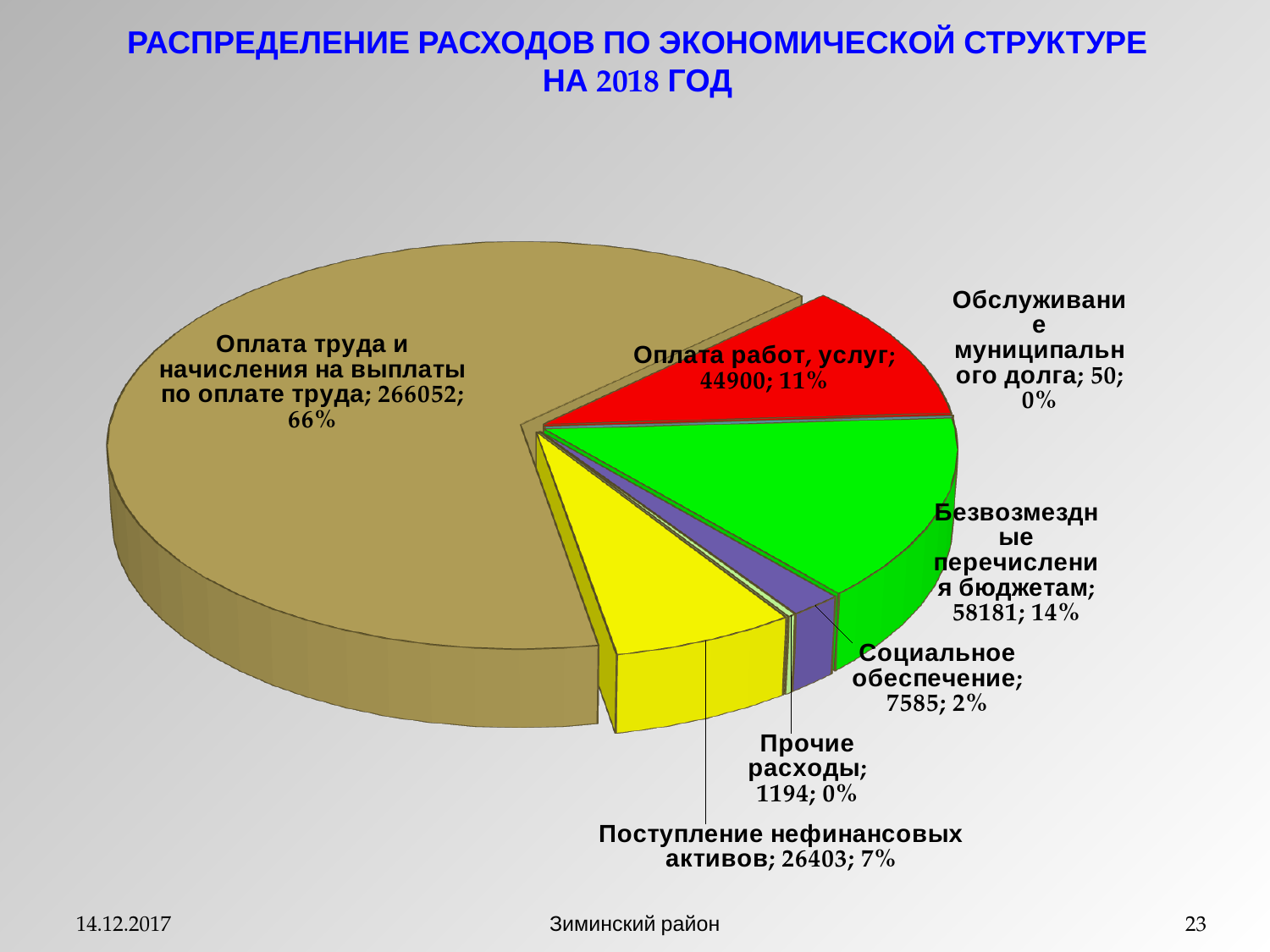

РАСПРЕДЕЛЕНИЕ РАСХОДОВ ПО ЭКОНОМИЧЕСКОЙ СТРУКТУРЕ
НА 2018 ГОД

[unsupported chart]

14.12.2017
Зиминский район
23